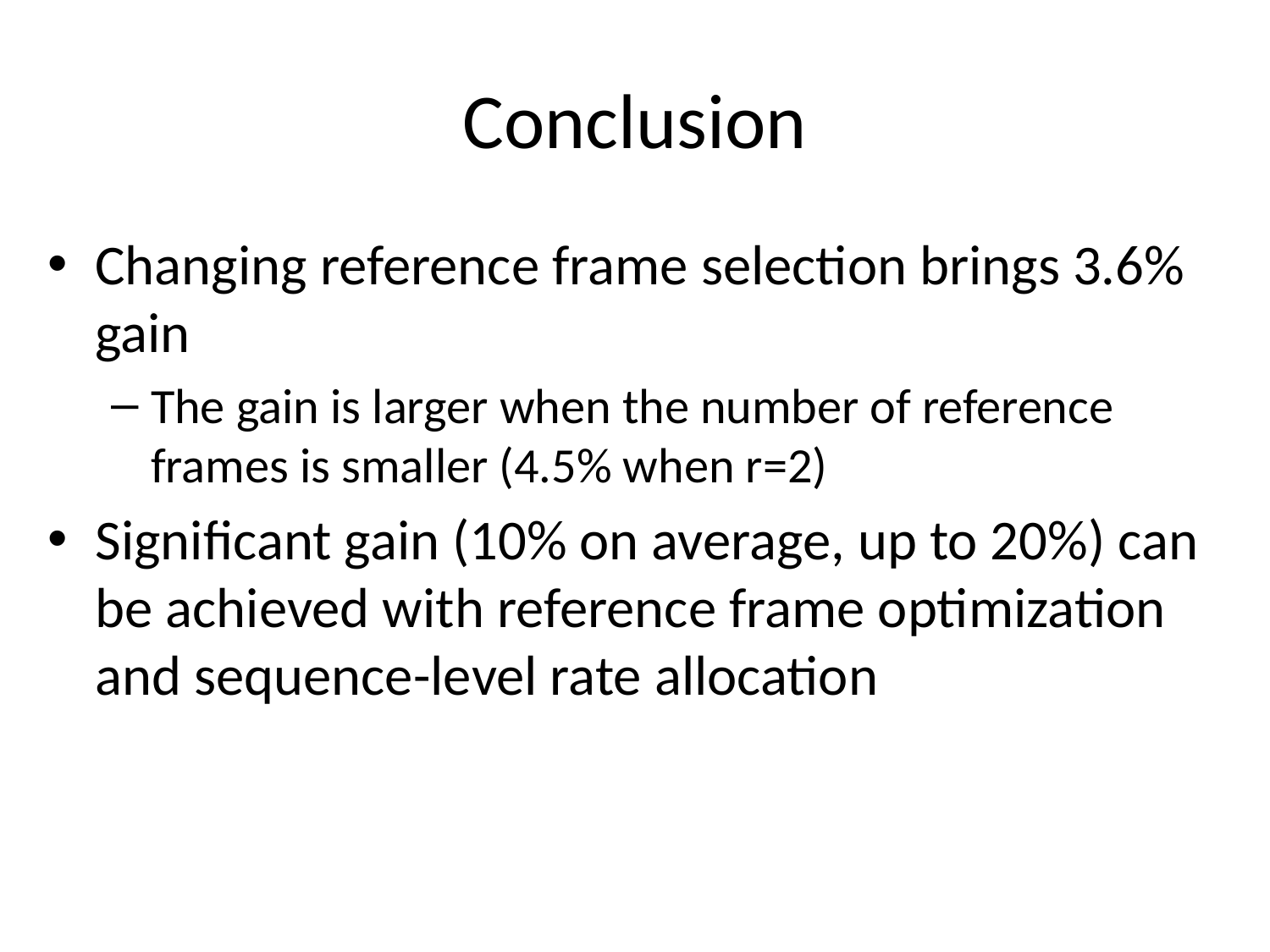

# Conclusion
Changing reference frame selection brings 3.6% gain
The gain is larger when the number of reference frames is smaller (4.5% when r=2)
Significant gain (10% on average, up to 20%) can be achieved with reference frame optimization and sequence-level rate allocation